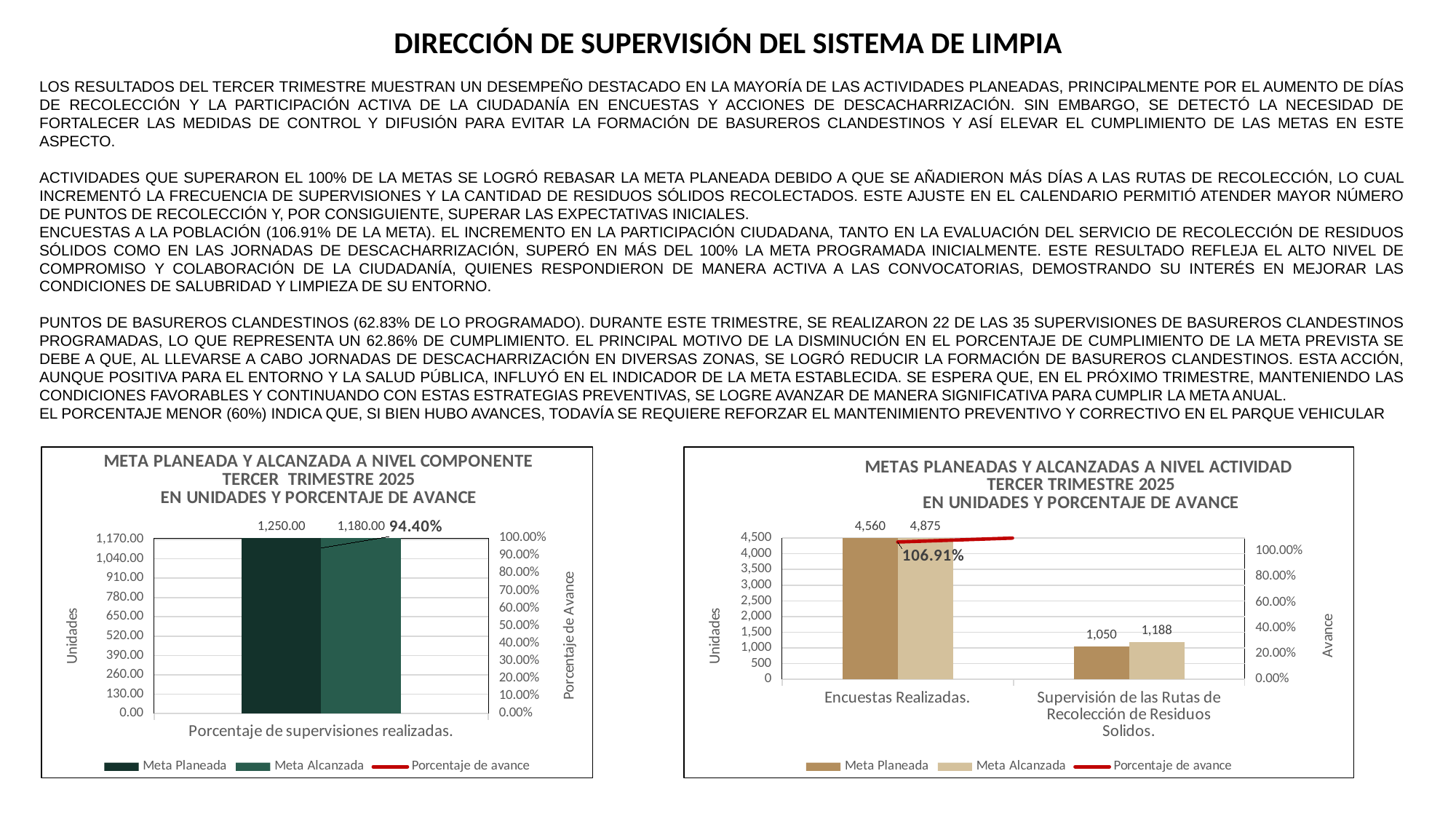

DIRECCIÓN DE SUPERVISIÓN DEL SISTEMA DE LIMPIA

LOS RESULTADOS DEL TERCER TRIMESTRE MUESTRAN UN DESEMPEÑO DESTACADO EN LA MAYORÍA DE LAS ACTIVIDADES PLANEADAS, PRINCIPALMENTE POR EL AUMENTO DE DÍAS DE RECOLECCIÓN Y LA PARTICIPACIÓN ACTIVA DE LA CIUDADANÍA EN ENCUESTAS Y ACCIONES DE DESCACHARRIZACIÓN. SIN EMBARGO, SE DETECTÓ LA NECESIDAD DE FORTALECER LAS MEDIDAS DE CONTROL Y DIFUSIÓN PARA EVITAR LA FORMACIÓN DE BASUREROS CLANDESTINOS Y ASÍ ELEVAR EL CUMPLIMIENTO DE LAS METAS EN ESTE ASPECTO.

ACTIVIDADES QUE SUPERARON EL 100% DE LA METAS SE LOGRÓ REBASAR LA META PLANEADA DEBIDO A QUE SE AÑADIERON MÁS DÍAS A LAS RUTAS DE RECOLECCIÓN, LO CUAL INCREMENTÓ LA FRECUENCIA DE SUPERVISIONES Y LA CANTIDAD DE RESIDUOS SÓLIDOS RECOLECTADOS. ESTE AJUSTE EN EL CALENDARIO PERMITIÓ ATENDER MAYOR NÚMERO DE PUNTOS DE RECOLECCIÓN Y, POR CONSIGUIENTE, SUPERAR LAS EXPECTATIVAS INICIALES.
ENCUESTAS A LA POBLACIÓN (106.91% DE LA META). EL INCREMENTO EN LA PARTICIPACIÓN CIUDADANA, TANTO EN LA EVALUACIÓN DEL SERVICIO DE RECOLECCIÓN DE RESIDUOS SÓLIDOS COMO EN LAS JORNADAS DE DESCACHARRIZACIÓN, SUPERÓ EN MÁS DEL 100% LA META PROGRAMADA INICIALMENTE. ESTE RESULTADO REFLEJA EL ALTO NIVEL DE COMPROMISO Y COLABORACIÓN DE LA CIUDADANÍA, QUIENES RESPONDIERON DE MANERA ACTIVA A LAS CONVOCATORIAS, DEMOSTRANDO SU INTERÉS EN MEJORAR LAS CONDICIONES DE SALUBRIDAD Y LIMPIEZA DE SU ENTORNO.

PUNTOS DE BASUREROS CLANDESTINOS (62.83% DE LO PROGRAMADO). DURANTE ESTE TRIMESTRE, SE REALIZARON 22 DE LAS 35 SUPERVISIONES DE BASUREROS CLANDESTINOS PROGRAMADAS, LO QUE REPRESENTA UN 62.86% DE CUMPLIMIENTO. EL PRINCIPAL MOTIVO DE LA DISMINUCIÓN EN EL PORCENTAJE DE CUMPLIMIENTO DE LA META PREVISTA SE DEBE A QUE, AL LLEVARSE A CABO JORNADAS DE DESCACHARRIZACIÓN EN DIVERSAS ZONAS, SE LOGRÓ REDUCIR LA FORMACIÓN DE BASUREROS CLANDESTINOS. ESTA ACCIÓN, AUNQUE POSITIVA PARA EL ENTORNO Y LA SALUD PÚBLICA, INFLUYÓ EN EL INDICADOR DE LA META ESTABLECIDA. SE ESPERA QUE, EN EL PRÓXIMO TRIMESTRE, MANTENIENDO LAS CONDICIONES FAVORABLES Y CONTINUANDO CON ESTAS ESTRATEGIAS PREVENTIVAS, SE LOGRE AVANZAR DE MANERA SIGNIFICATIVA PARA CUMPLIR LA META ANUAL.
EL PORCENTAJE MENOR (60%) INDICA QUE, SI BIEN HUBO AVANCES, TODAVÍA SE REQUIERE REFORZAR EL MANTENIMIENTO PREVENTIVO Y CORRECTIVO EN EL PARQUE VEHICULAR

### Chart: METAS PLANEADAS Y ALCANZADAS A NIVEL ACTIVIDAD
TERCER TRIMESTRE 2025
EN UNIDADES Y PORCENTAJE DE AVANCE

| Category | Meta Planeada | Meta Alcanzada |  |
|---|---|---|---|
| Encuestas Realizadas. | 4560.0 | 4875.0 | 1.069078947368421 |
| Supervisión de las Rutas de Recolección de Residuos Solidos. | 1050.0 | 1188.0 | 1.1314285714285715 |

### Chart: META PLANEADA Y ALCANZADA A NIVEL COMPONENTE
TERCER  TRIMESTRE 2025
EN UNIDADES Y PORCENTAJE DE AVANCE

| Category | Meta Planeada | Meta Alcanzada |  |
|---|---|---|---|
| Porcentaje de supervisiones realizadas. | 1250.0 | 1180.0 | 0.944 |